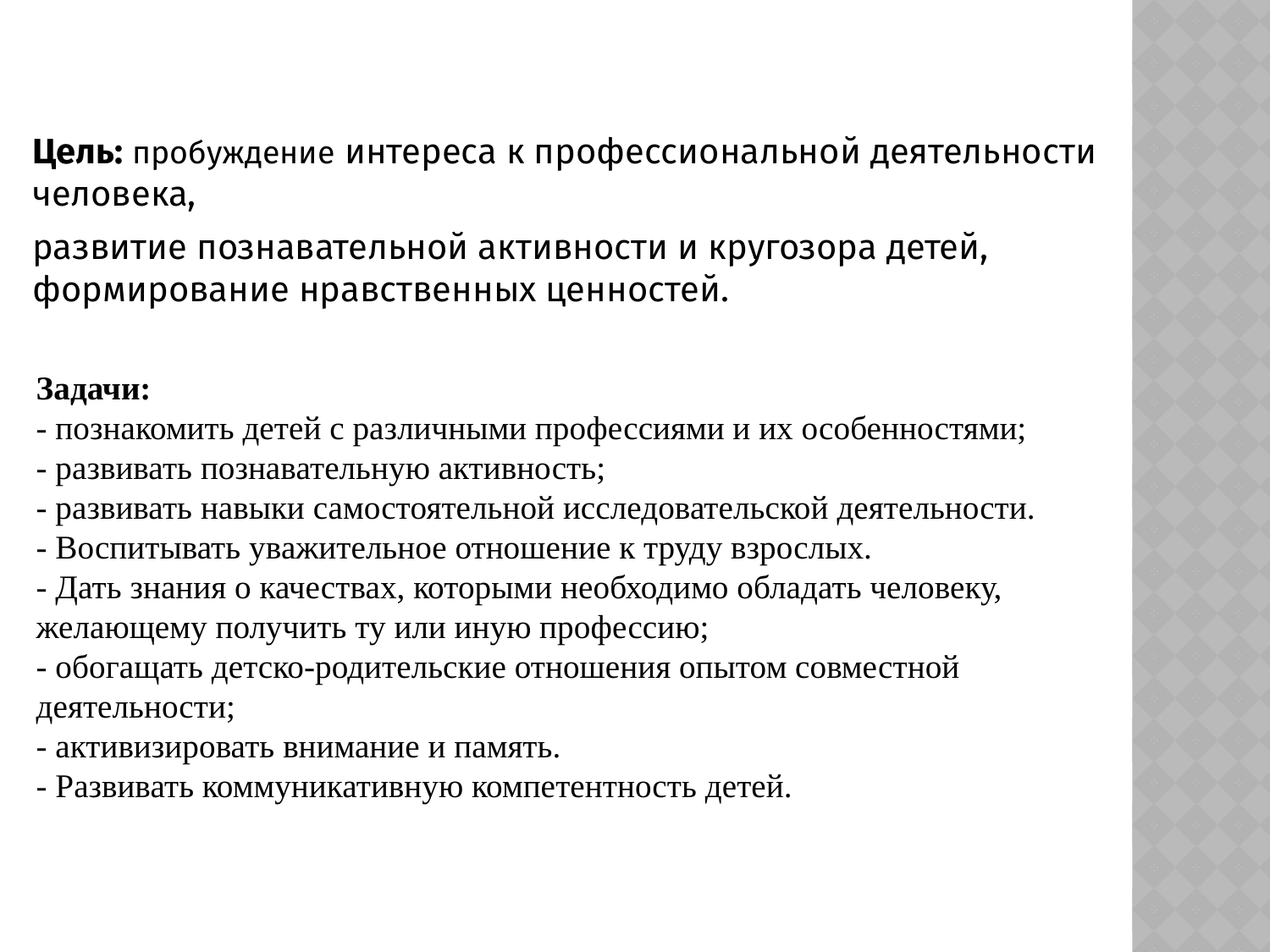

Цель: пробуждение интереса к профессиональной деятельности человека,
развитие познавательной активности и кругозора детей, формирование нравственных ценностей.

# Задачи: - познакомить детей с различными профессиями и их особенностями; - развивать познавательную активность; - развивать навыки самостоятельной исследовательской деятельности. - Воспитывать уважительное отношение к труду взрослых. - Дать знания о качествах, которыми необходимо обладать человеку, желающему получить ту или иную профессию; - обогащать детско-родительские отношения опытом совместной деятельности; - активизировать внимание и память. - Развивать коммуникативную компетентность детей.